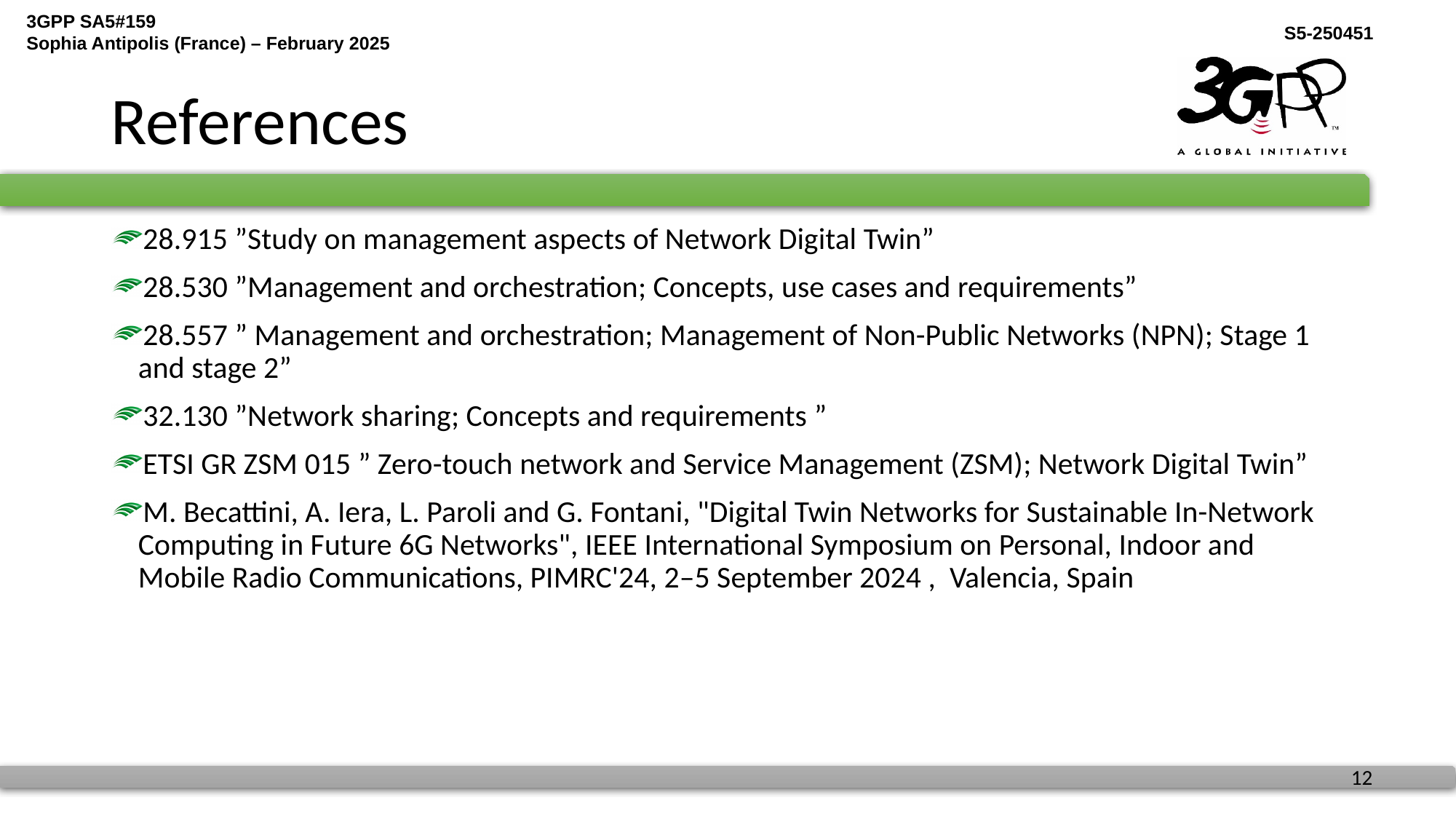

# References
28.915 ”Study on management aspects of Network Digital Twin”
28.530 ”Management and orchestration; Concepts, use cases and requirements”
28.557 ” Management and orchestration; Management of Non-Public Networks (NPN); Stage 1 and stage 2”
32.130 ”Network sharing; Concepts and requirements ”
ETSI GR ZSM 015 ” Zero-touch network and Service Management (ZSM); Network Digital Twin”
M. Becattini, A. Iera, L. Paroli and G. Fontani, "Digital Twin Networks for Sustainable In-Network Computing in Future 6G Networks", IEEE International Symposium on Personal, Indoor and Mobile Radio Communications, PIMRC'24, 2–5 September 2024 ,  Valencia, Spain